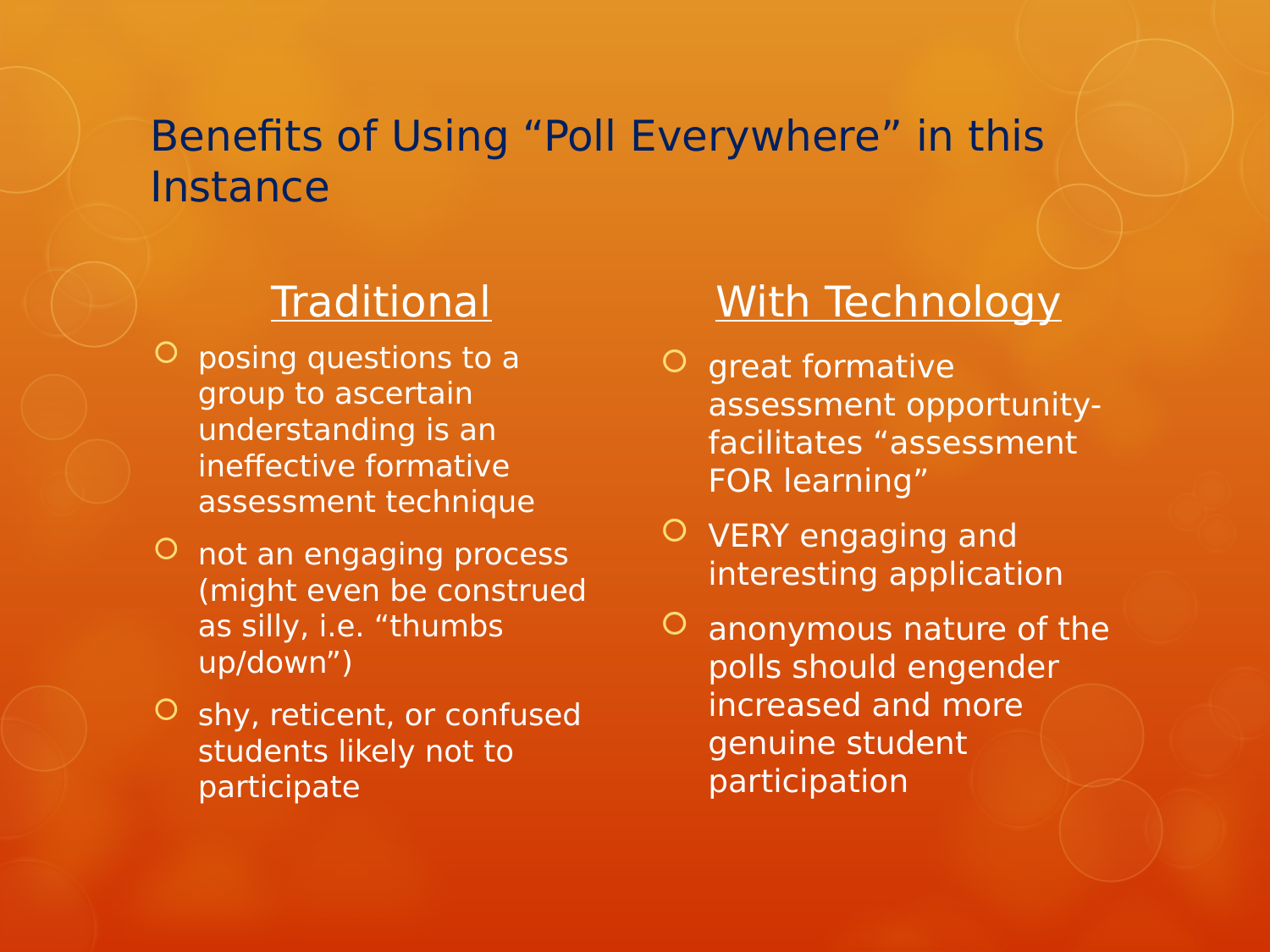

# Benefits of Using “Poll Everywhere” in this Instance
Traditional
With Technology
posing questions to a group to ascertain understanding is an ineffective formative assessment technique
not an engaging process (might even be construed as silly, i.e. “thumbs up/down”)
shy, reticent, or confused students likely not to participate

great formative assessment opportunity-facilitates “assessment FOR learning”
VERY engaging and interesting application
anonymous nature of the polls should engender increased and more genuine student participation